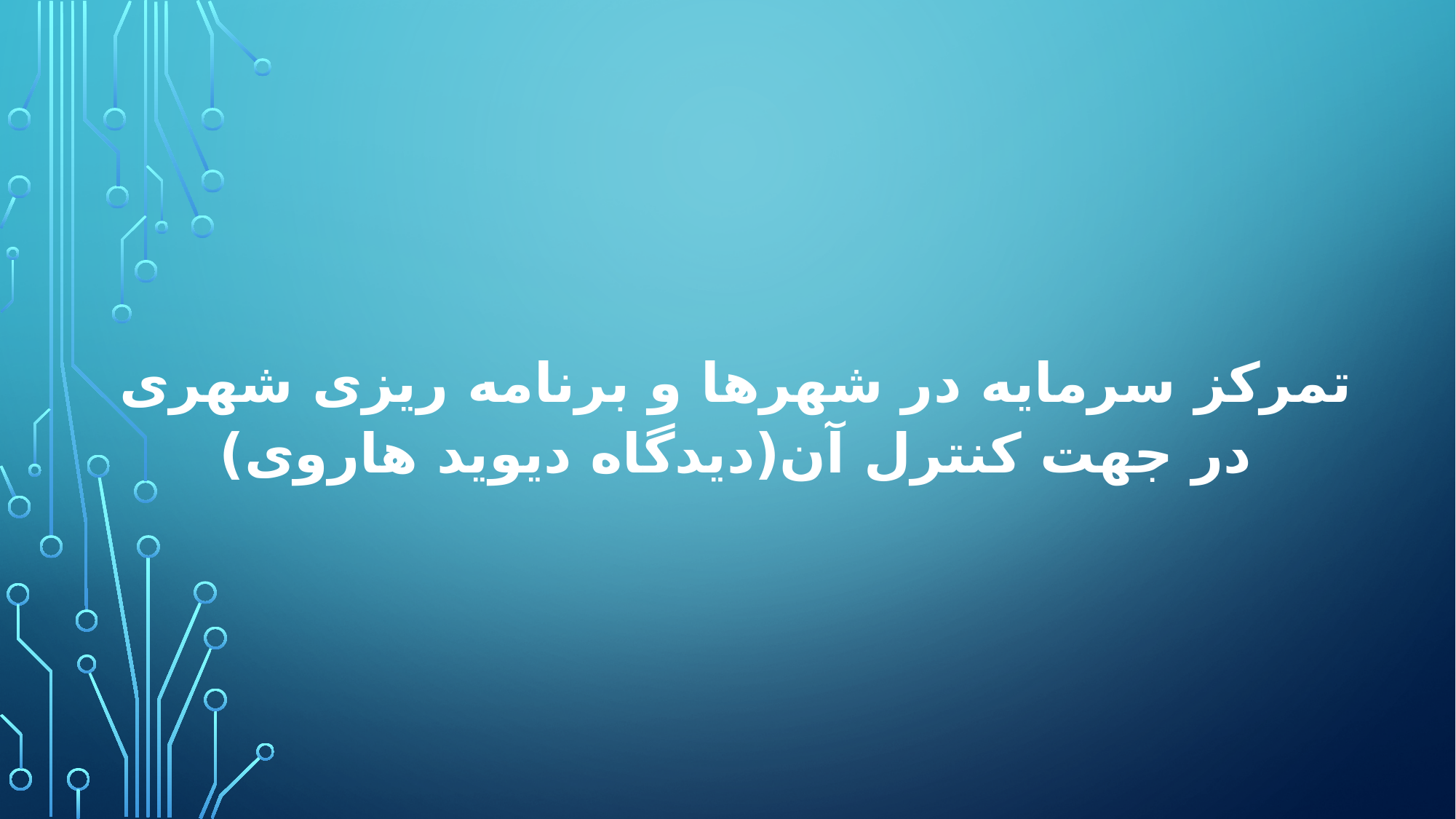

تمرکز سرمایه در شهرها و برنامه ریزی شهری در جهت کنترل آن(دیدگاه دیوید هاروی)